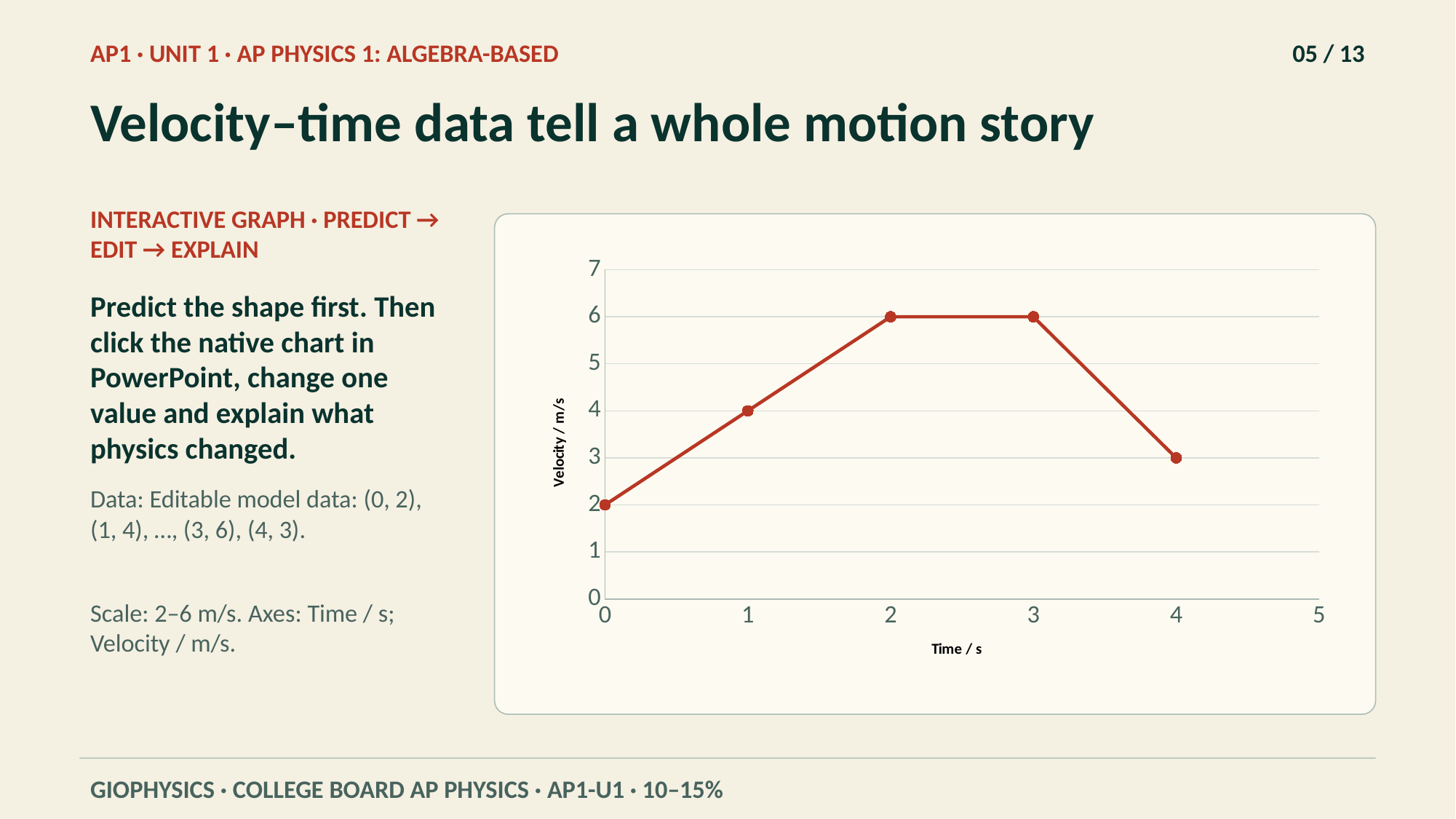

AP1 · UNIT 1 · AP PHYSICS 1: ALGEBRA-BASED
05 / 13
Velocity–time data tell a whole motion story
INTERACTIVE GRAPH · PREDICT → EDIT → EXPLAIN

### Chart

| Category |  |
|---|---|
Predict the shape first. Then click the native chart in PowerPoint, change one value and explain what physics changed.
Data: Editable model data: (0, 2), (1, 4), …, (3, 6), (4, 3).
Scale: 2–6 m/s. Axes: Time / s; Velocity / m/s.

GIOPHYSICS · COLLEGE BOARD AP PHYSICS · AP1-U1 · 10–15%